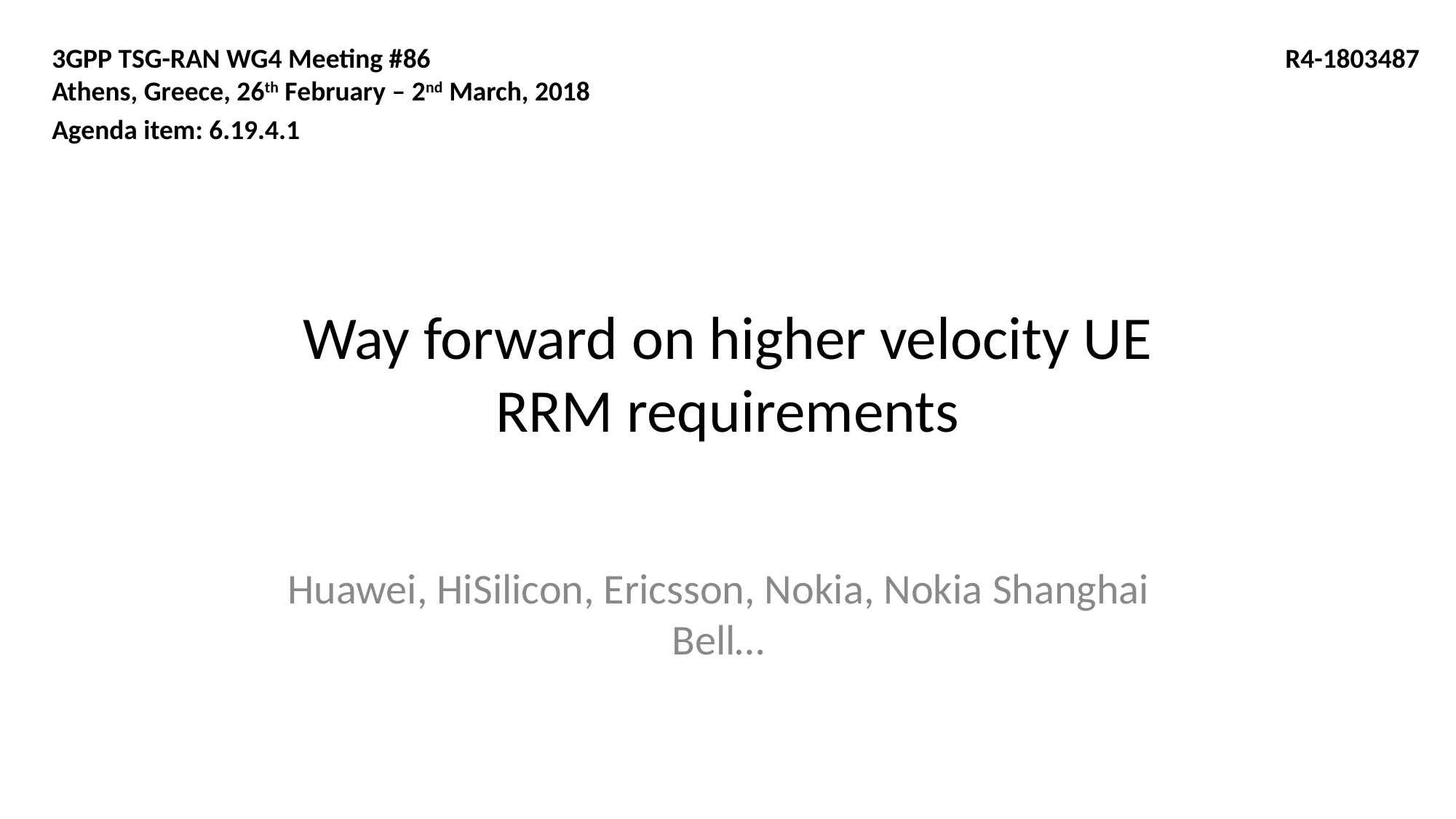

3GPP TSG-RAN WG4 Meeting #86
Athens, Greece, 26th February – 2nd March, 2018
Agenda item: 6.19.4.1
R4-1803487
# Way forward on higher velocity UE RRM requirements
Huawei, HiSilicon, Ericsson, Nokia, Nokia Shanghai Bell…